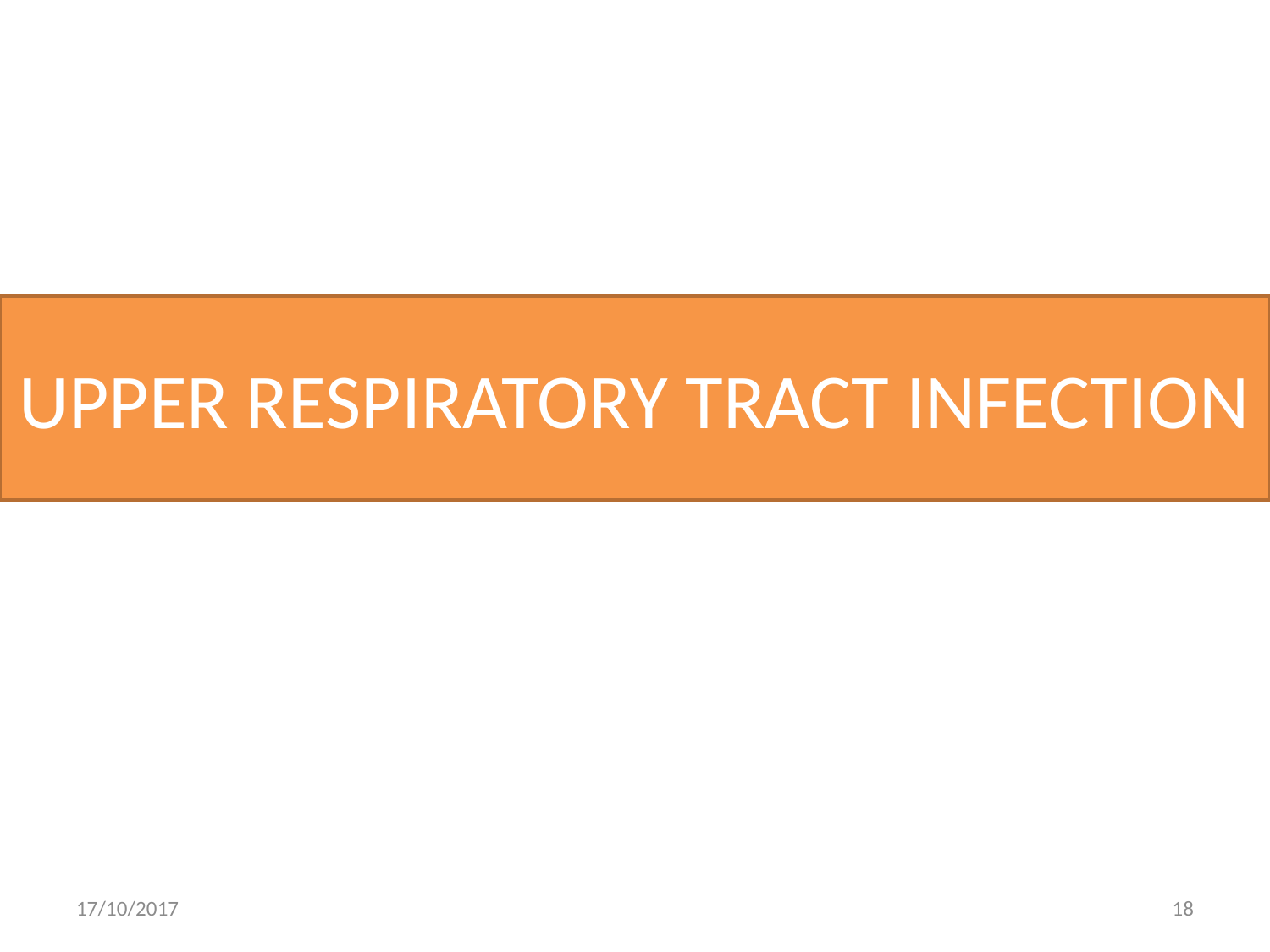

# UPPER RESPIRATORY TRACT INFECTION
17/10/2017
18